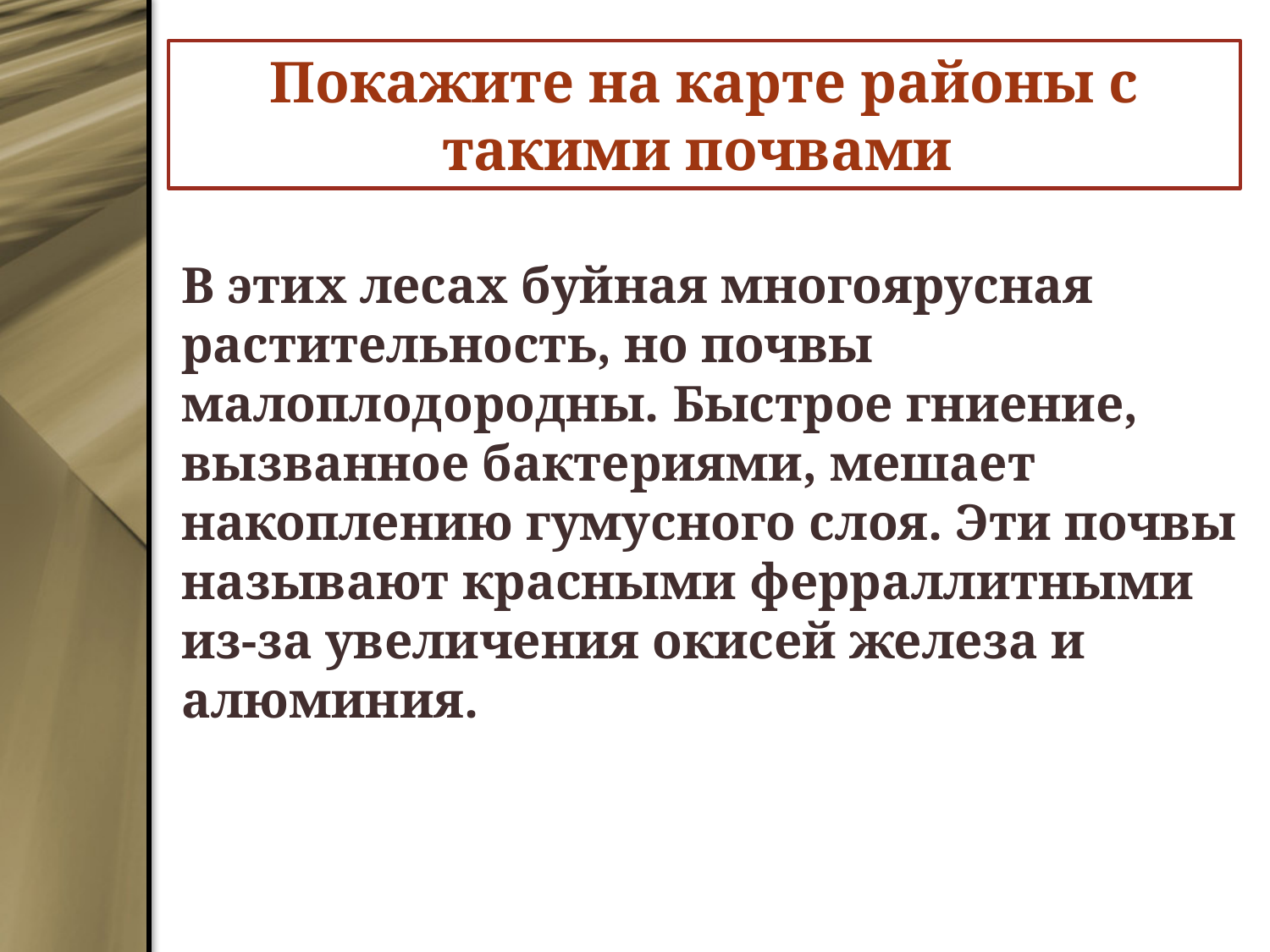

Покажите на карте районы с такими почвами
В этих лесах буйная многоярусная растительность, но почвы малоплодородны. Быстрое гниение, вызванное бактериями, мешает накоплению гумусного слоя. Эти почвы называют красными ферраллитными из-за увеличения окисей железа и алюминия.